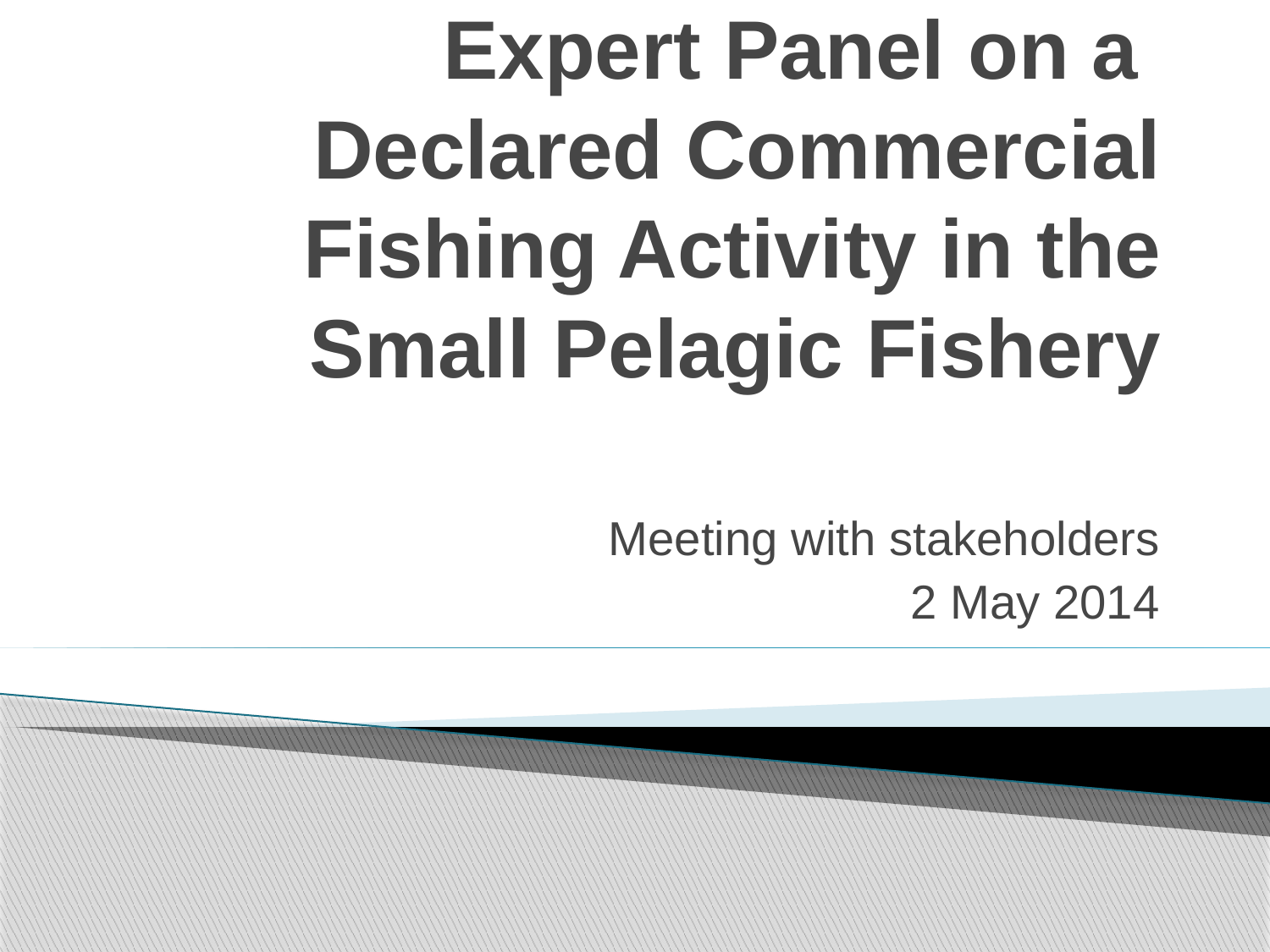

# Expert Panel on a Declared Commercial Fishing Activity in the Small Pelagic Fishery
Meeting with stakeholders
2 May 2014